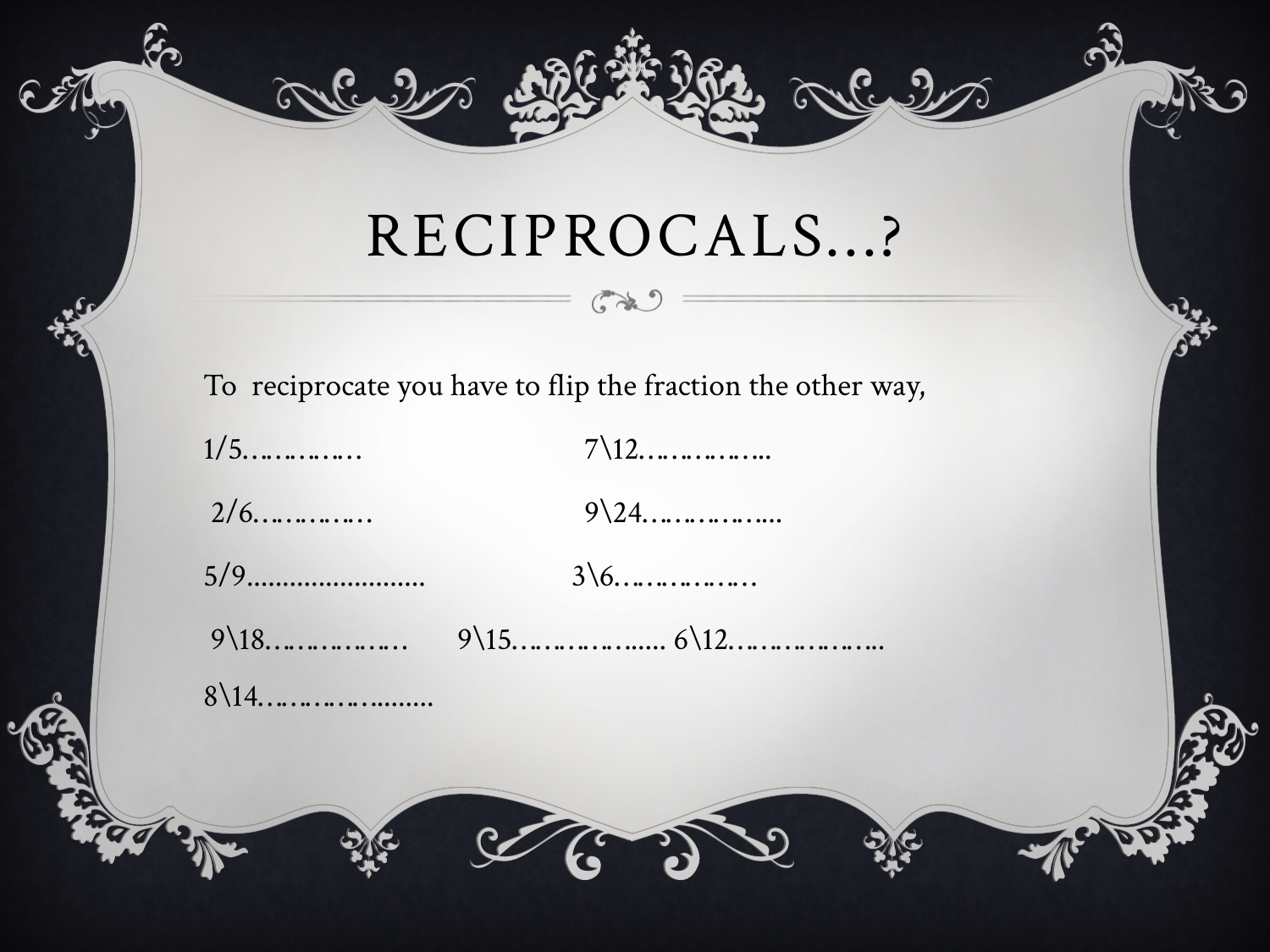

# Reciprocals…?
To  reciprocate you have to flip the fraction the other way,
1/5……………		7\12……………..
 2/6……………		9\24……………...
5/9......................... 	                3\6………………
 9\18………………	9\15……………..... 6\12……………….. 	8\14……………........